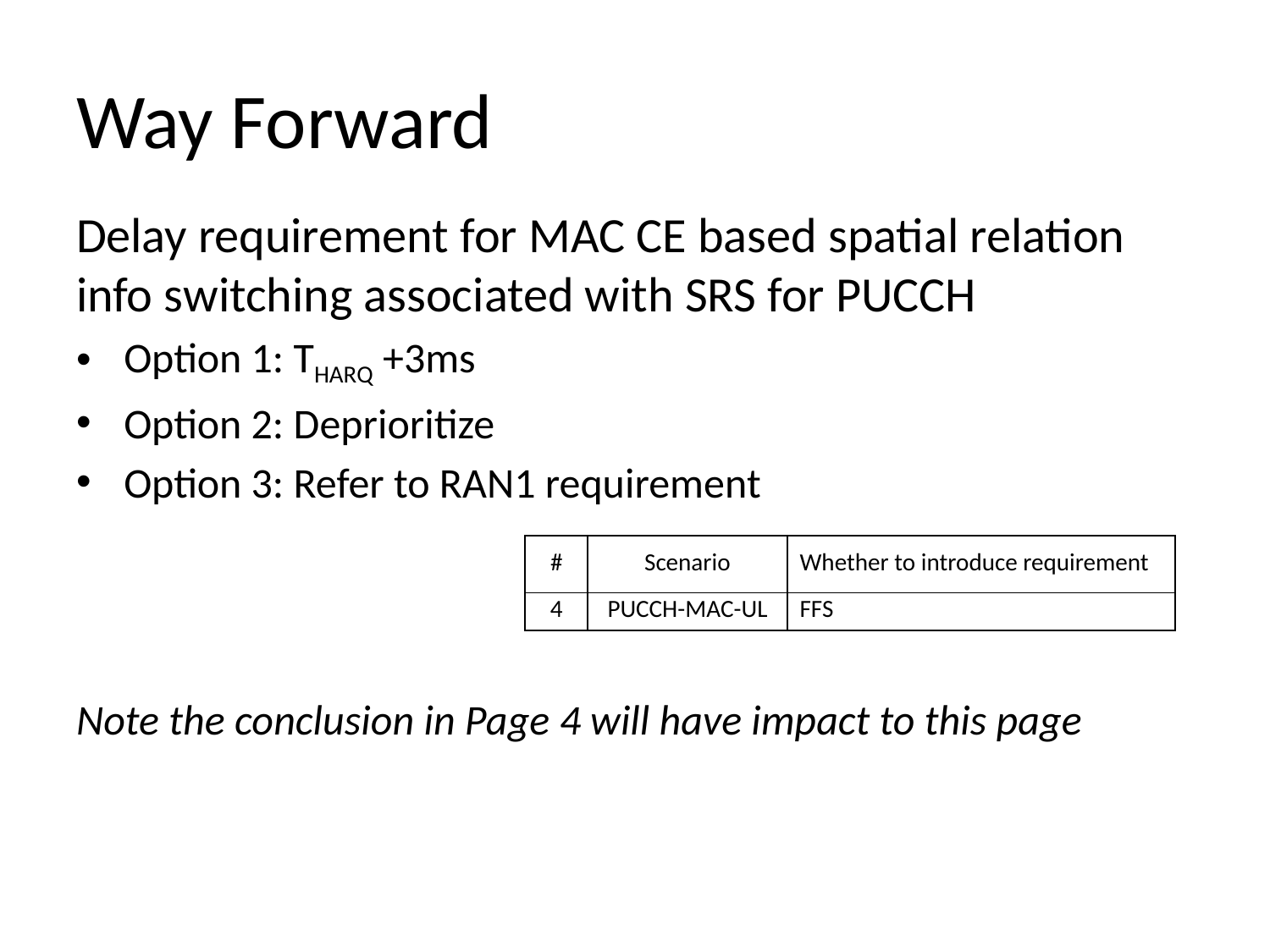

# Way Forward
Delay requirement for MAC CE based spatial relation info switching associated with SRS for PUCCH
Option 1: THARQ +3ms
Option 2: Deprioritize
Option 3: Refer to RAN1 requirement

Note the conclusion in Page 4 will have impact to this page

| # | Scenario | Whether to introduce requirement |
| --- | --- | --- |
| 4 | PUCCH-MAC-UL | FFS |